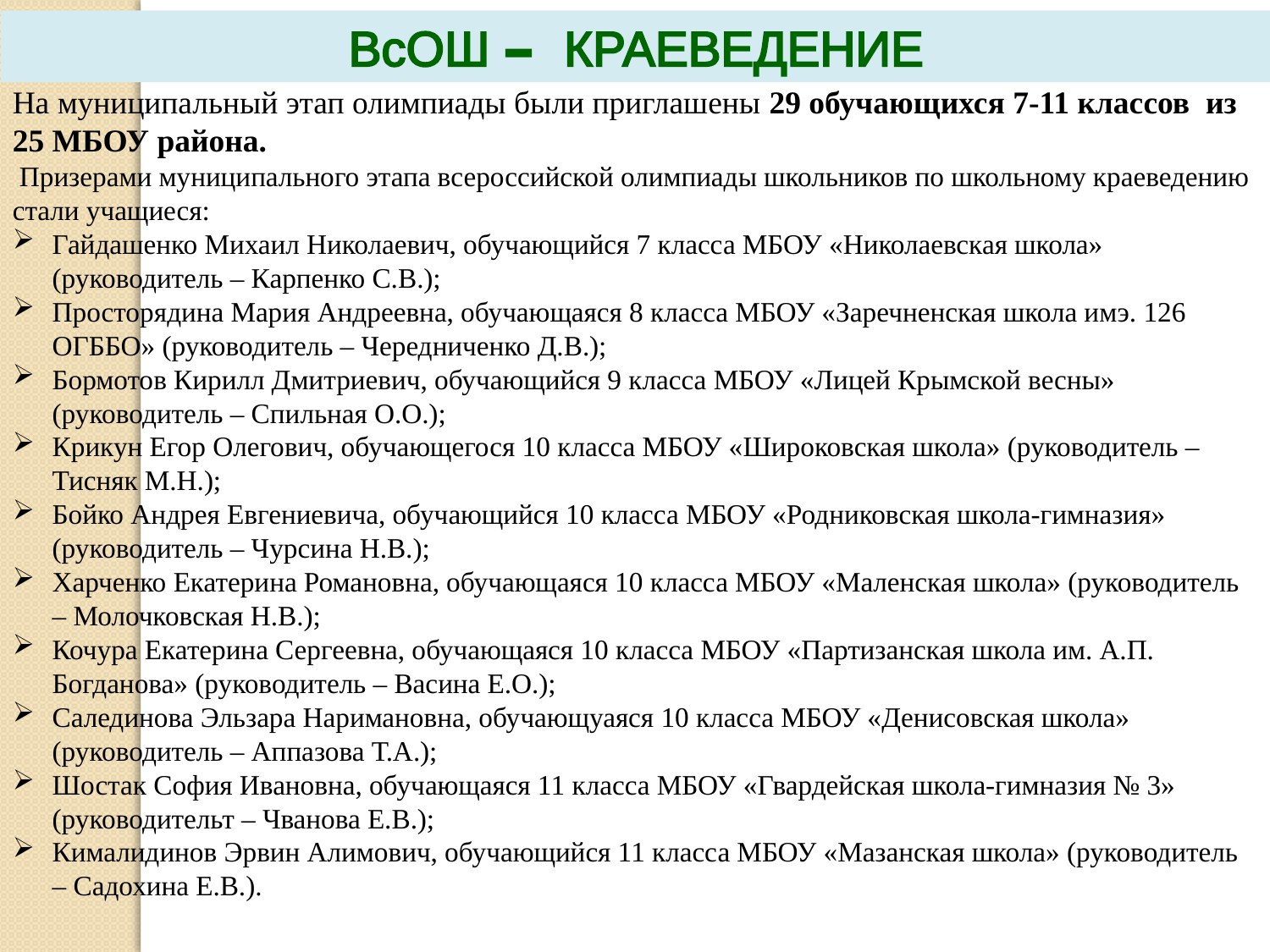

ВсОШ –  КРАЕВЕДЕНИЕ
На муниципальный этап олимпиады были приглашены 29 обучающихся 7-11 классов  из 25 МБОУ района.
 Призерами муниципального этапа всероссийской олимпиады школьников по школьному краеведению стали учащиеся:
Гайдашенко Михаил Николаевич, обучающийся 7 класса МБОУ «Николаевская школа» (руководитель – Карпенко С.В.);
Просторядина Мария Андреевна, обучающаяся 8 класса МБОУ «Заречненская школа имэ. 126 ОГББО» (руководитель – Чередниченко Д.В.);
Бормотов Кирилл Дмитриевич, обучающийся 9 класса МБОУ «Лицей Крымской весны» (руководитель – Спильная О.О.);
Крикун Егор Олегович, обучающегося 10 класса МБОУ «Широковская школа» (руководитель – Тисняк М.Н.);
Бойко Андрея Евгениевича, обучающийся 10 класса МБОУ «Родниковская школа-гимназия» (руководитель – Чурсина Н.В.);
Харченко Екатерина Романовна, обучающаяся 10 класса МБОУ «Маленская школа» (руководитель – Молочковская Н.В.);
Кочура Екатерина Сергеевна, обучающаяся 10 класса МБОУ «Партизанская школа им. А.П. Богданова» (руководитель – Васина Е.О.);
Салединова Эльзара Наримановна, обучающуаяся 10 класса МБОУ «Денисовская школа» (руководитель – Аппазова Т.А.);
Шостак София Ивановна, обучающаяся 11 класса МБОУ «Гвардейская школа-гимназия № 3» (руководительт – Чванова Е.В.);
Кималидинов Эрвин Алимович, обучающийся 11 класса МБОУ «Мазанская школа» (руководитель – Садохина Е.В.).